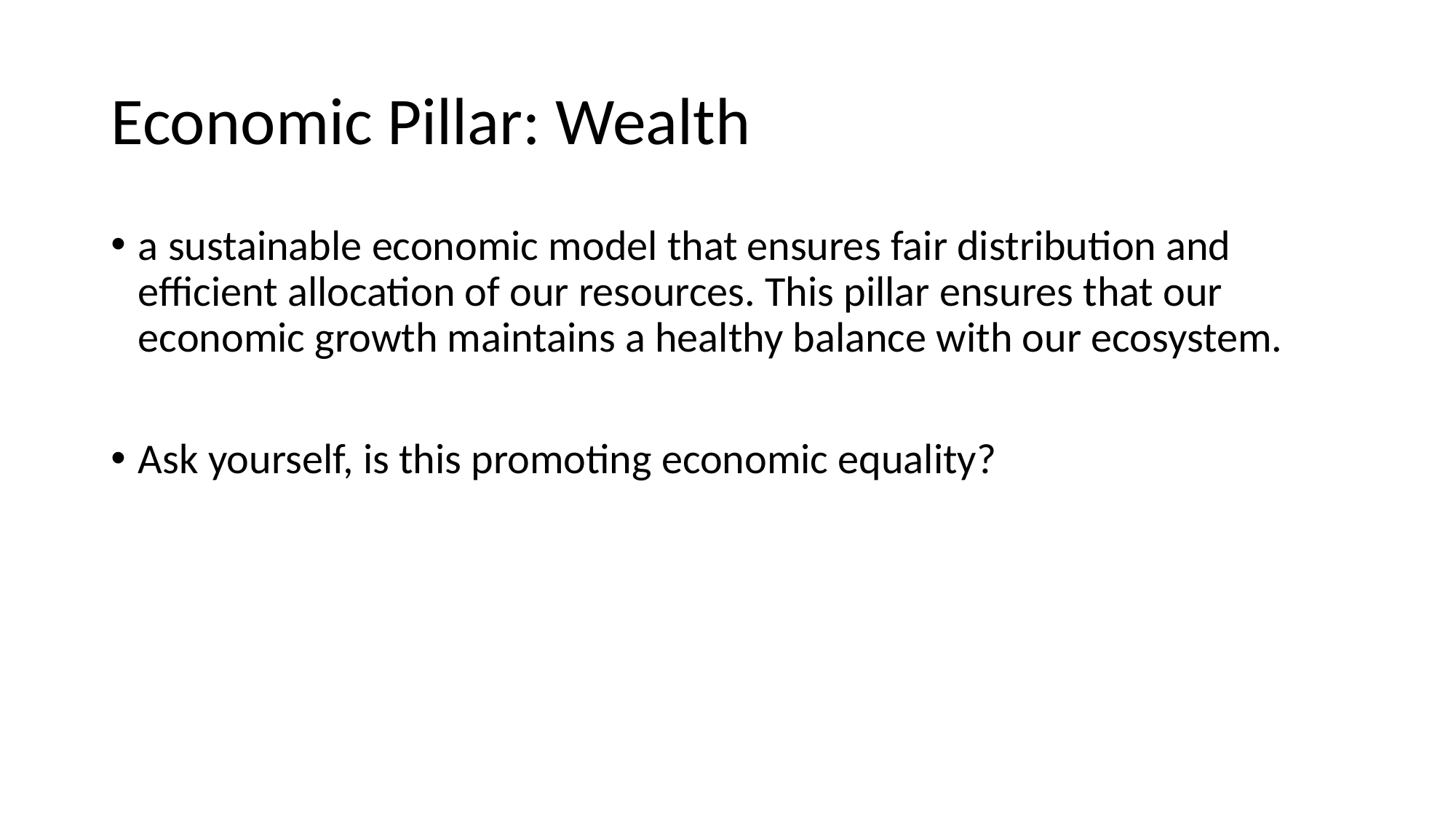

# Economic Pillar: Wealth
a sustainable economic model that ensures fair distribution and efficient allocation of our resources. This pillar ensures that our economic growth maintains a healthy balance with our ecosystem.

Ask yourself, is this promoting economic equality?